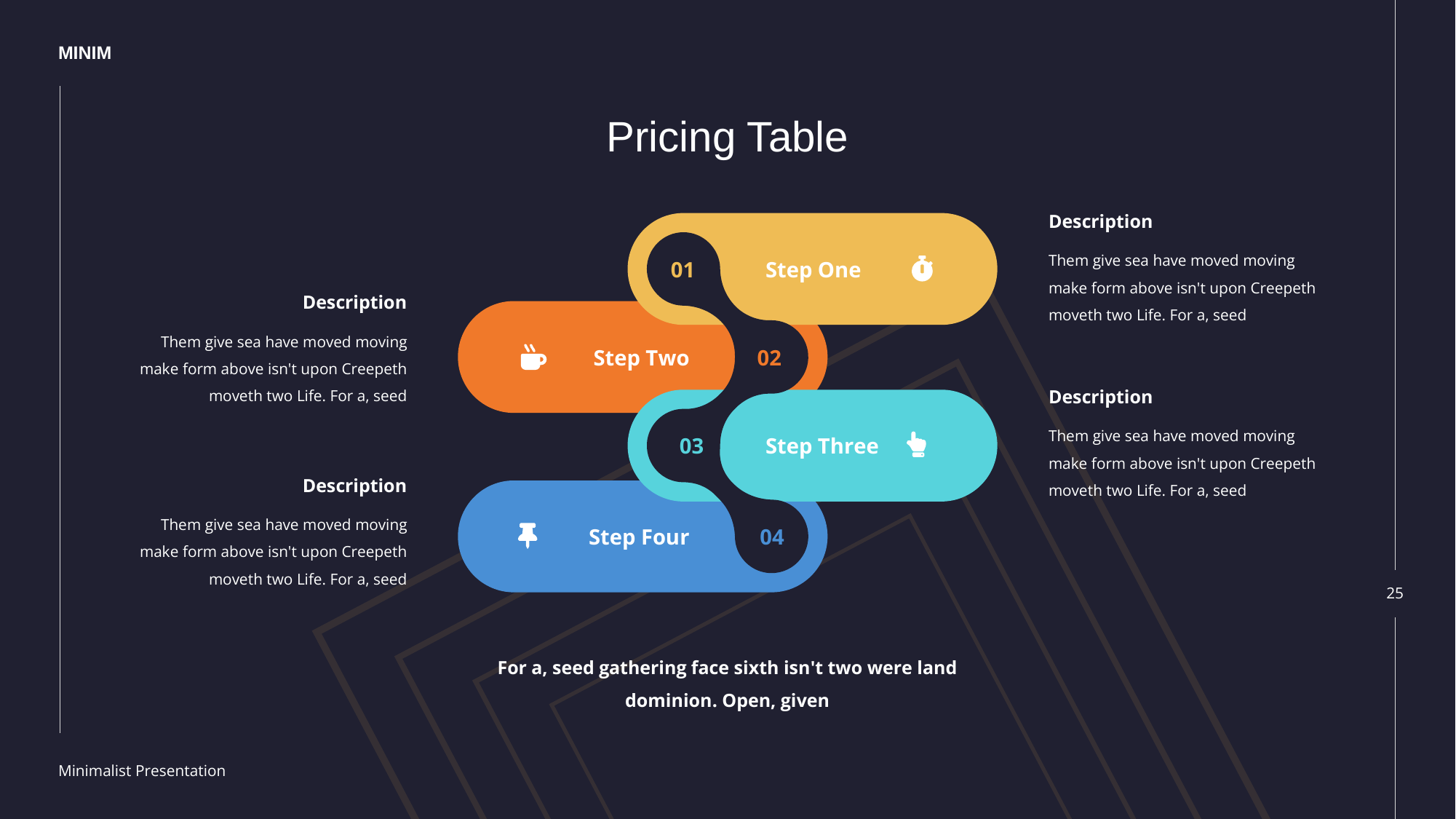

Pricing Table
Description

Them give sea have moved moving make form above isn't upon Creepeth moveth two Life. For a, seed
01
Step One

Description
Them give sea have moved moving make form above isn't upon Creepeth moveth two Life. For a, seed
02
Step Two

Description
Them give sea have moved moving make form above isn't upon Creepeth moveth two Life. For a, seed
03
Step Three

Description
Them give sea have moved moving make form above isn't upon Creepeth moveth two Life. For a, seed
04
Step Four

For a, seed gathering face sixth isn't two were land dominion. Open, given